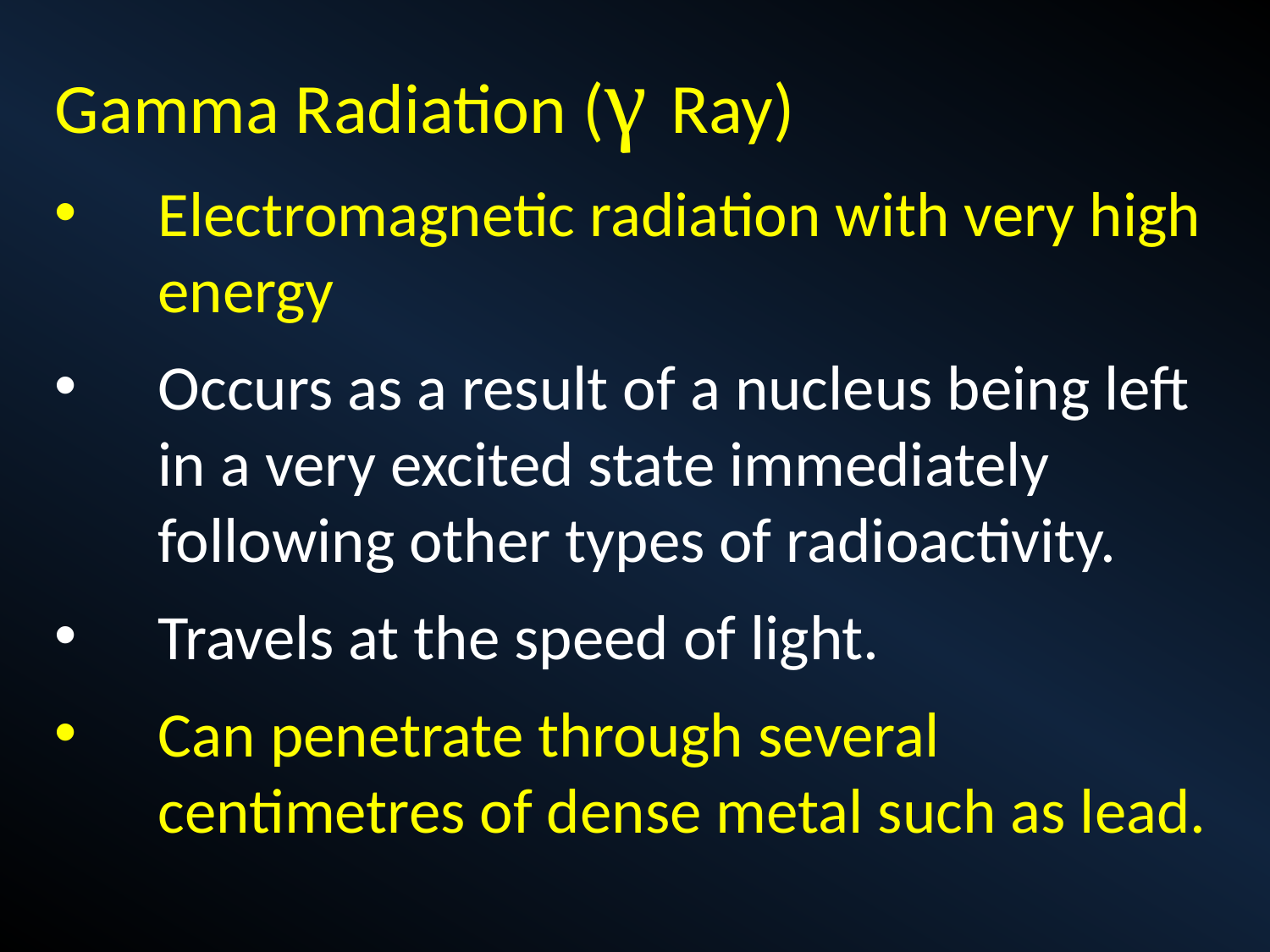

Gamma Radiation (γ Ray)
Electromagnetic radiation with very high energy
Occurs as a result of a nucleus being left in a very excited state immediately following other types of radioactivity.
Travels at the speed of light.
Can penetrate through several centimetres of dense metal such as lead.